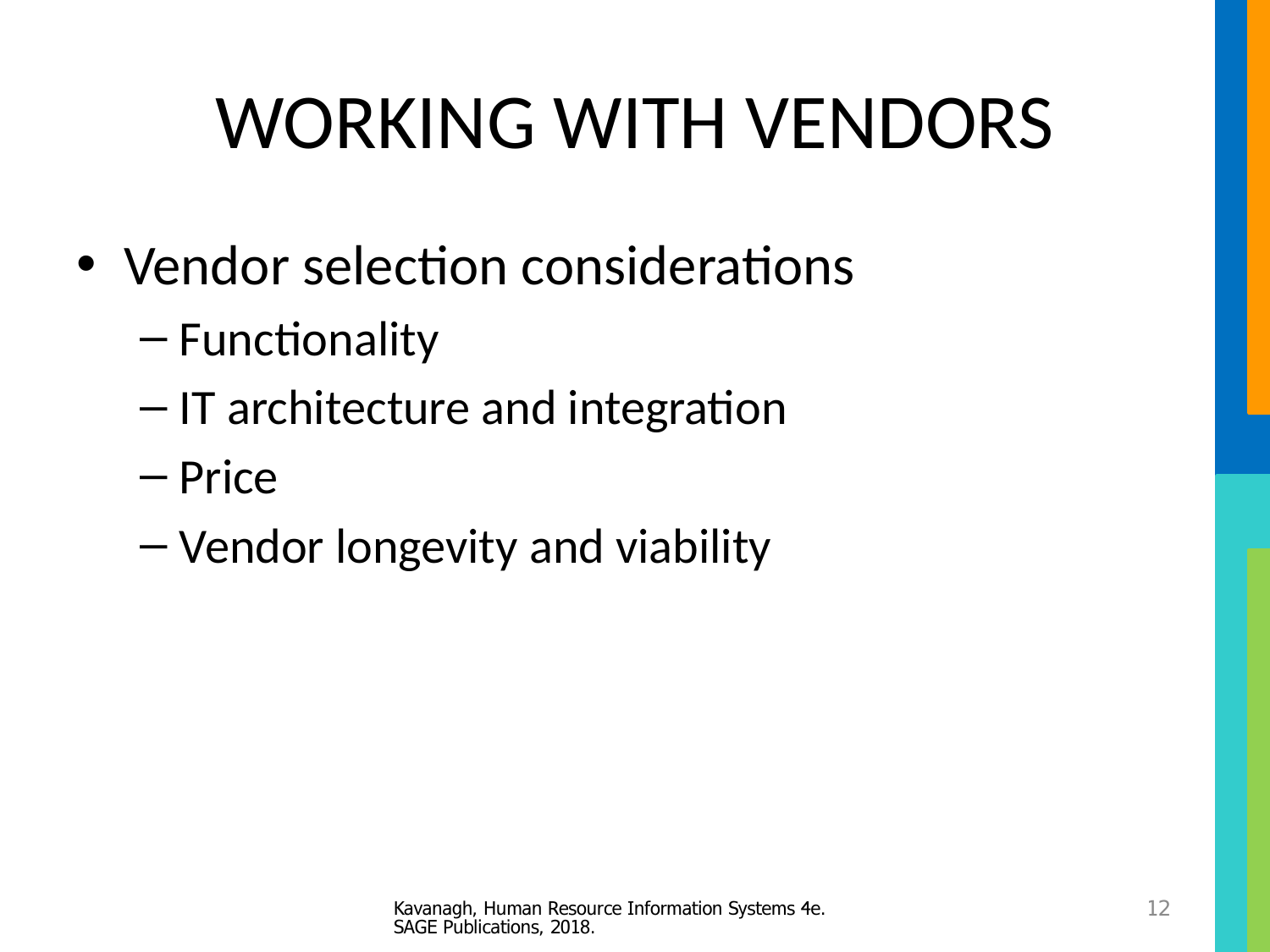

# WORKING WITH VENDORS
Vendor selection considerations
Functionality
IT architecture and integration
Price
Vendor longevity and viability

Kavanagh, Human Resource Information Systems 4e. SAGE Publications, 2018.
12